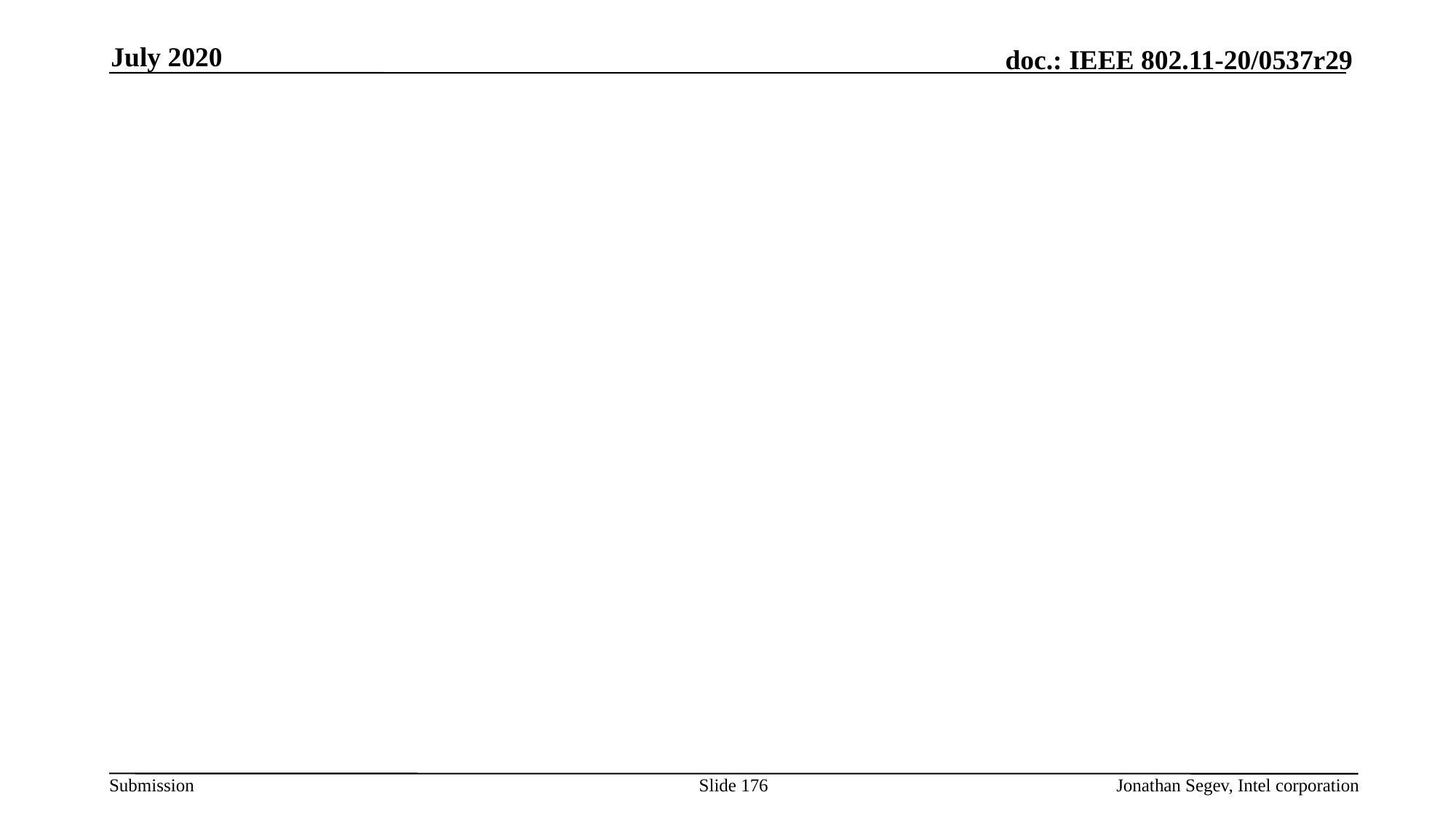

July 2020
#

Slide 176
Jonathan Segev, Intel corporation